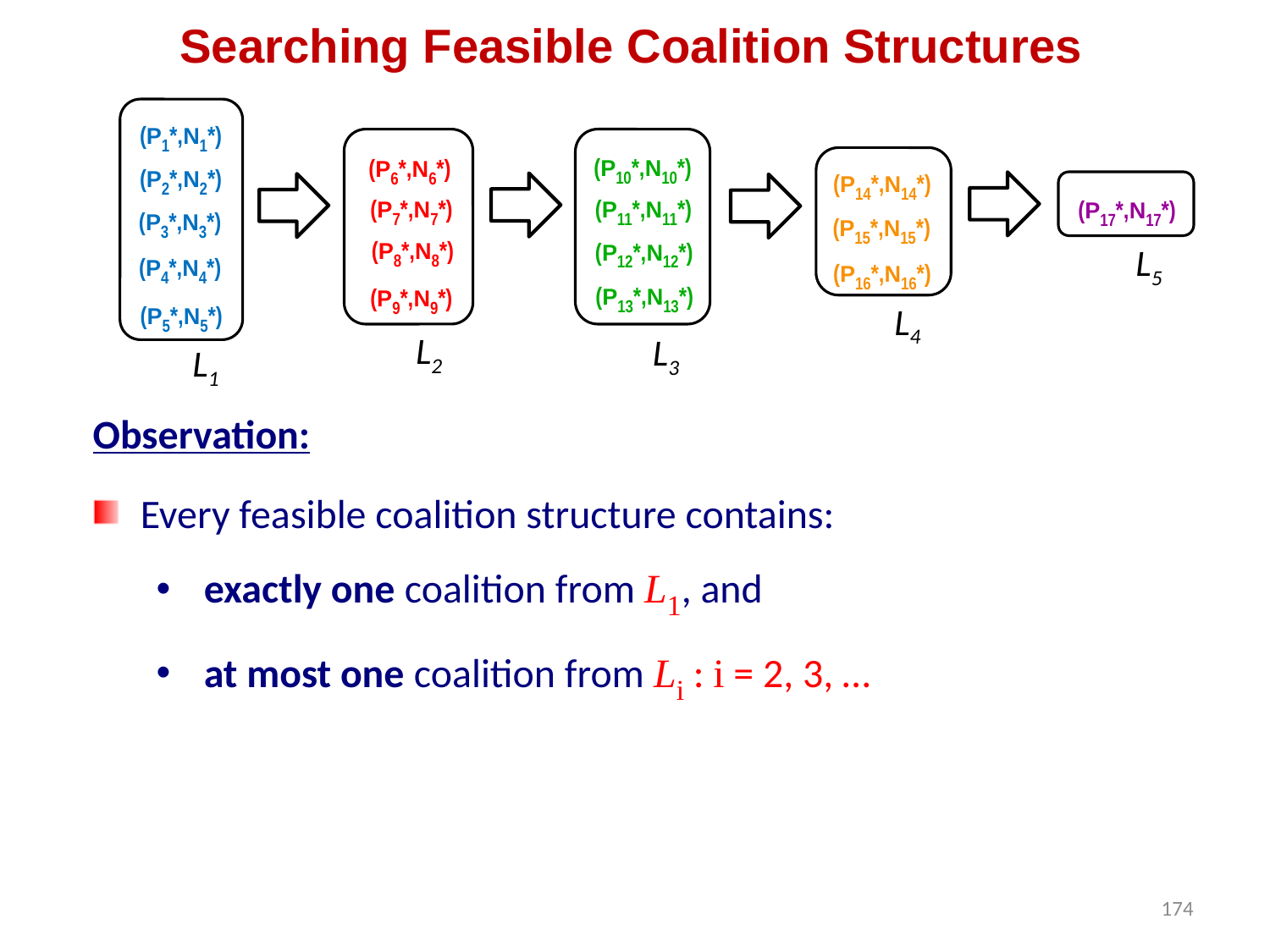

Searching Feasible Coalition Structures

(P1*,N1*)

(P10*,N10*)
(P6*,N6*)

(P2*,N2*)
(P14*,N14*)

(P7*,N7*)
(P11*,N11*)
(P17*,N17*)
(P3*,N3*)
(P15*,N15*)
(P8*,N8*)
(P12*,N12*)
L5
(P4*,N4*)
(P16*,N16*)
(P13*,N13*)
(P9*,N9*)
(P5*,N5*)
L4
L2
L3
L1
Observation:

Every feasible coalition structure contains:

exactly one coalition from L1, and

at most one coalition from Li : i = 2, 3, …
174